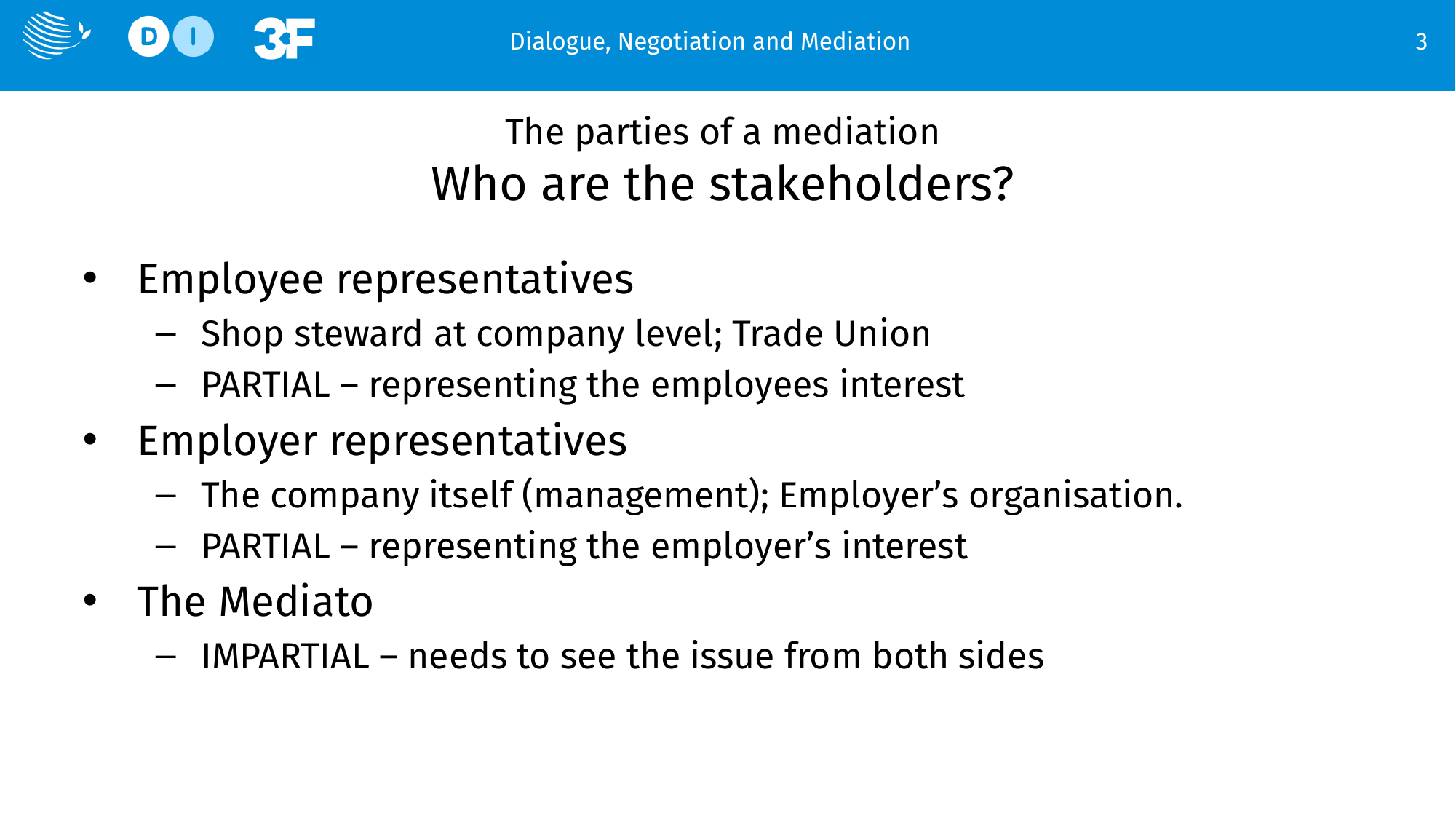

Dialogue, Negotiation and Mediation
3
# The parties of a mediation Who are the stakeholders?
Employee representatives
Shop steward at company level; Trade Union
PARTIAL – representing the employees interest
Employer representatives
The company itself (management); Employer’s organisation.
PARTIAL – representing the employer’s interest
The Mediato
IMPARTIAL – needs to see the issue from both sides